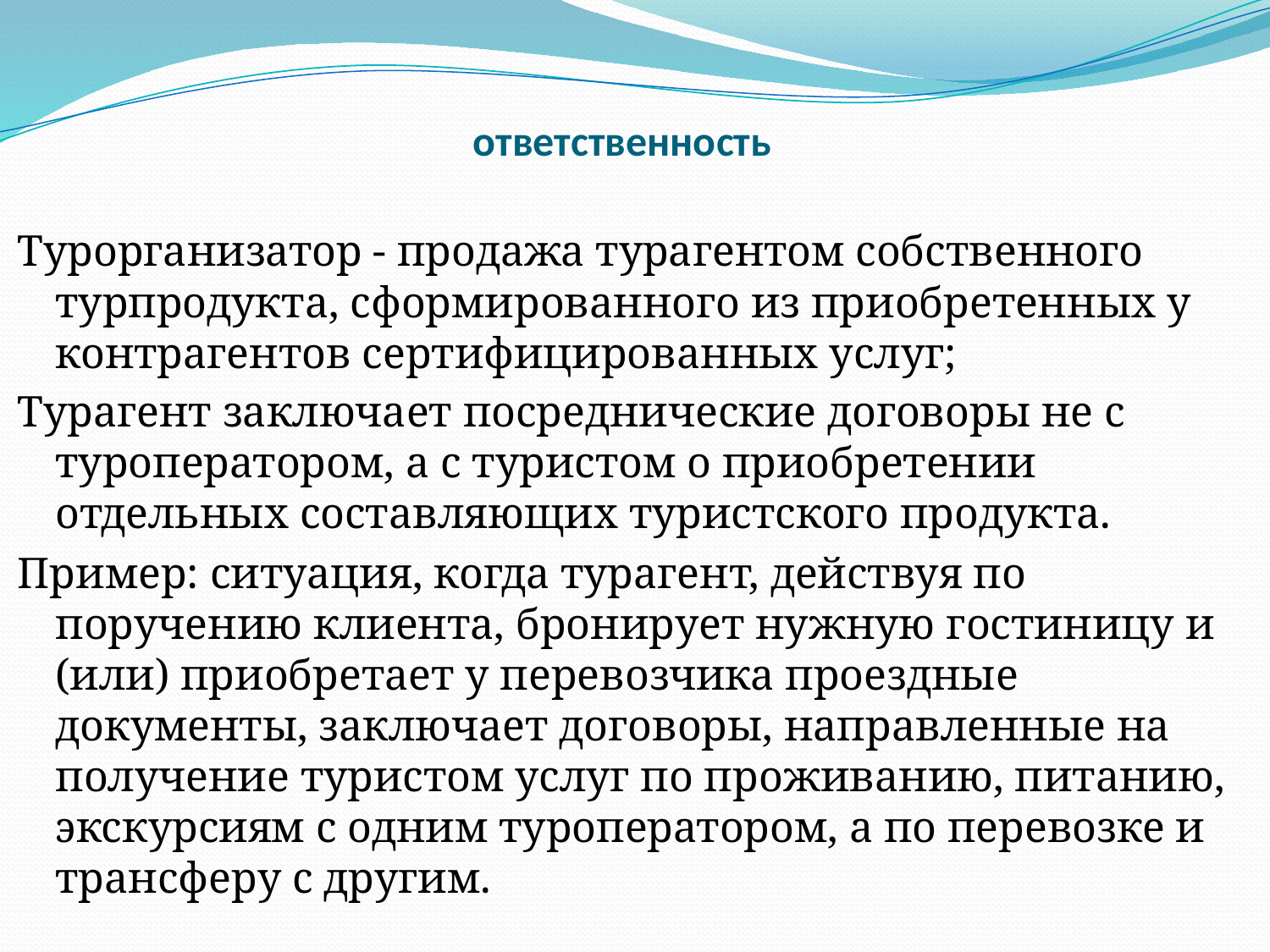

ответственность

Турорганизатор - продажа турагентом собственного турпродукта, сформированного из приобретенных у контрагентов сертифицированных услуг;
Турагент заключает посреднические договоры не с туроператором, а с туристом о приобретении отдельных составляющих туристского продукта.
Пример: ситуация, когда турагент, действуя по поручению клиента, бронирует нужную гостиницу и (или) приобретает у перевозчика проездные документы, заключает договоры, направленные на получение туристом услуг по проживанию, питанию, экскурсиям с одним туроператором, а по перевозке и трансферу с другим.